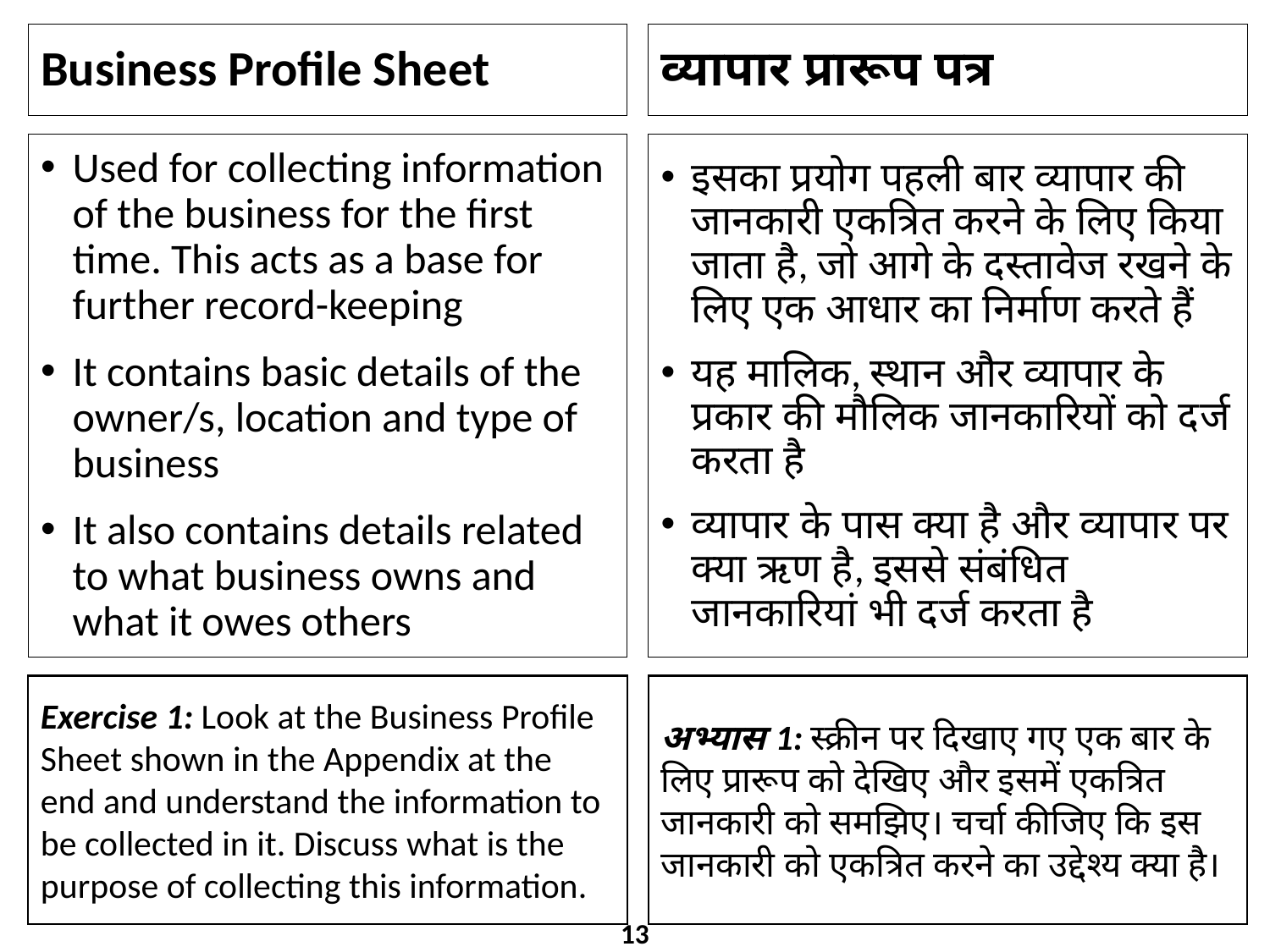

# Business Profile Sheet
व्यापार प्रारूप पत्र
Used for collecting information of the business for the first time. This acts as a base for further record-keeping
It contains basic details of the owner/s, location and type of business
It also contains details related to what business owns and what it owes others
इसका प्रयोग पहली बार व्यापार की जानकारी एकत्रित करने के लिए किया जाता है, जो आगे के दस्तावेज रखने के लिए एक आधार का निर्माण करते हैं
यह मालिक, स्थान और व्यापार के प्रकार की मौलिक जानकारियों को दर्ज करता है
व्यापार के पास क्या है और व्यापार पर क्या ऋण है, इससे संबंधित जानकारियां भी दर्ज करता है
Exercise 1: Look at the Business Profile Sheet shown in the Appendix at the end and understand the information to be collected in it. Discuss what is the purpose of collecting this information.
अभ्यास 1: स्क्रीन पर दिखाए गए एक बार के लिए प्रारूप को देखिए और इसमें एकत्रित जानकारी को समझिए। चर्चा कीजिए कि इस जानकारी को एकत्रित करने का उद्देश्य क्या है।
13